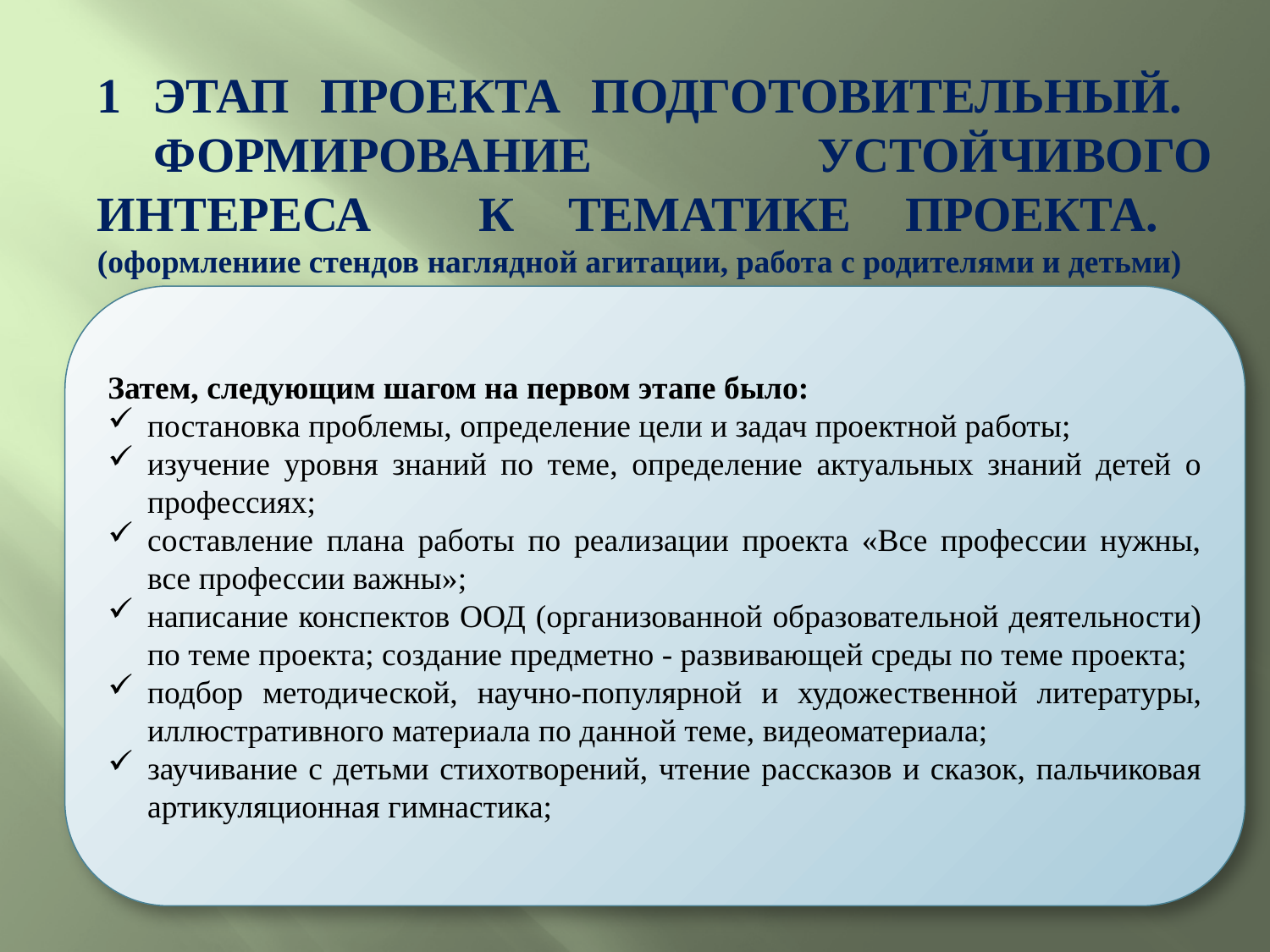

# 1 ЭТАП ПРОЕКТА ПОДГОТОВИТЕЛЬНЫЙ. ФОРМИРОВАНИЕ    УСТОЙЧИВОГО ИНТЕРЕСА  К ТЕМАТИКЕ ПРОЕКТА. (оформлениие стендов наглядной агитации, работа с родителями и детьми)
Затем, следующим шагом на первом этапе было:
постановка проблемы, определение цели и задач проектной работы;
изучение уровня знаний по теме, определение актуальных знаний детей о профессиях;
составление плана работы по реализации проекта «Все профессии нужны, все профессии важны»;
написание конспектов ООД (организованной образовательной деятельности) по теме проекта; создание предметно - развивающей среды по теме проекта;
подбор методической, научно-популярной и художественной литературы, иллюстративного материала по данной теме, видеоматериала;
заучивание с детьми стихотворений, чтение рассказов и сказок, пальчиковая артикуляционная гимнастика;